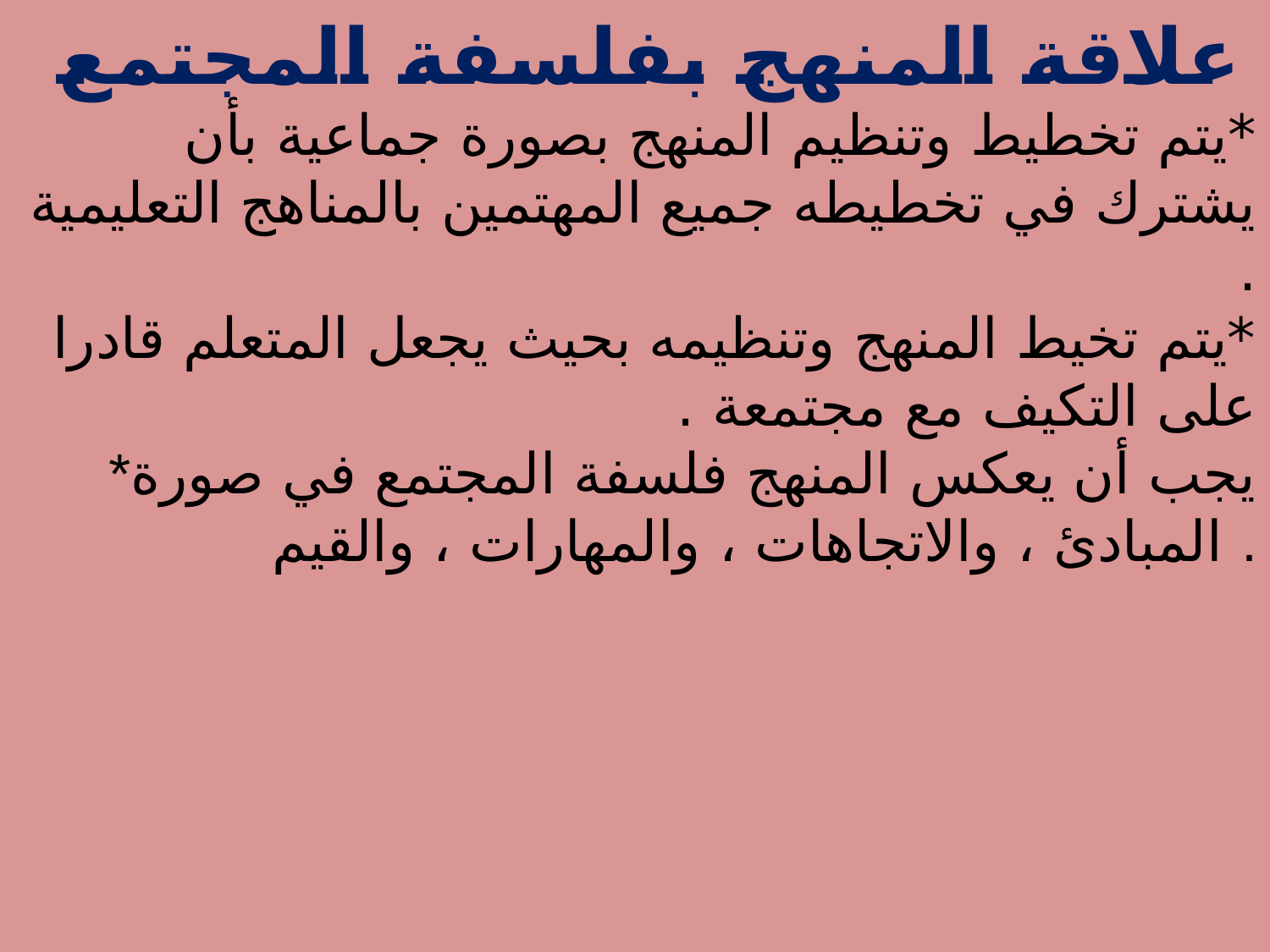

علاقة المنهج بفلسفة المجتمع
*يتم تخطيط وتنظيم المنهج بصورة جماعية بأن يشترك في تخطيطه جميع المهتمين بالمناهج التعليمية .
*يتم تخيط المنهج وتنظيمه بحيث يجعل المتعلم قادرا على التكيف مع مجتمعة .
*يجب أن يعكس المنهج فلسفة المجتمع في صورة المبادئ ، والاتجاهات ، والمهارات ، والقيم .